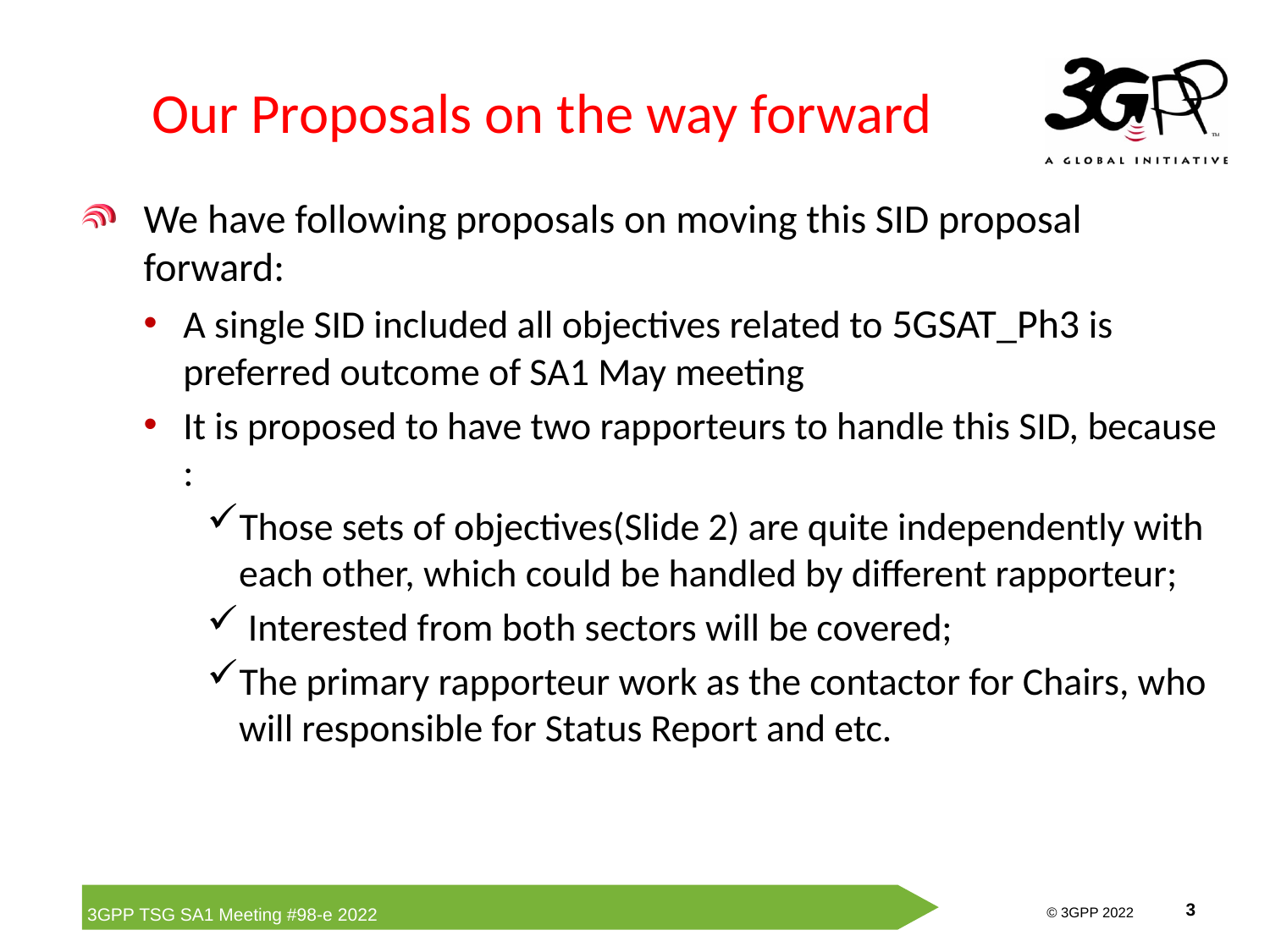

# Our Proposals on the way forward
We have following proposals on moving this SID proposal forward:
A single SID included all objectives related to 5GSAT_Ph3 is preferred outcome of SA1 May meeting
It is proposed to have two rapporteurs to handle this SID, because :
Those sets of objectives(Slide 2) are quite independently with each other, which could be handled by different rapporteur;
 Interested from both sectors will be covered;
The primary rapporteur work as the contactor for Chairs, who will responsible for Status Report and etc.